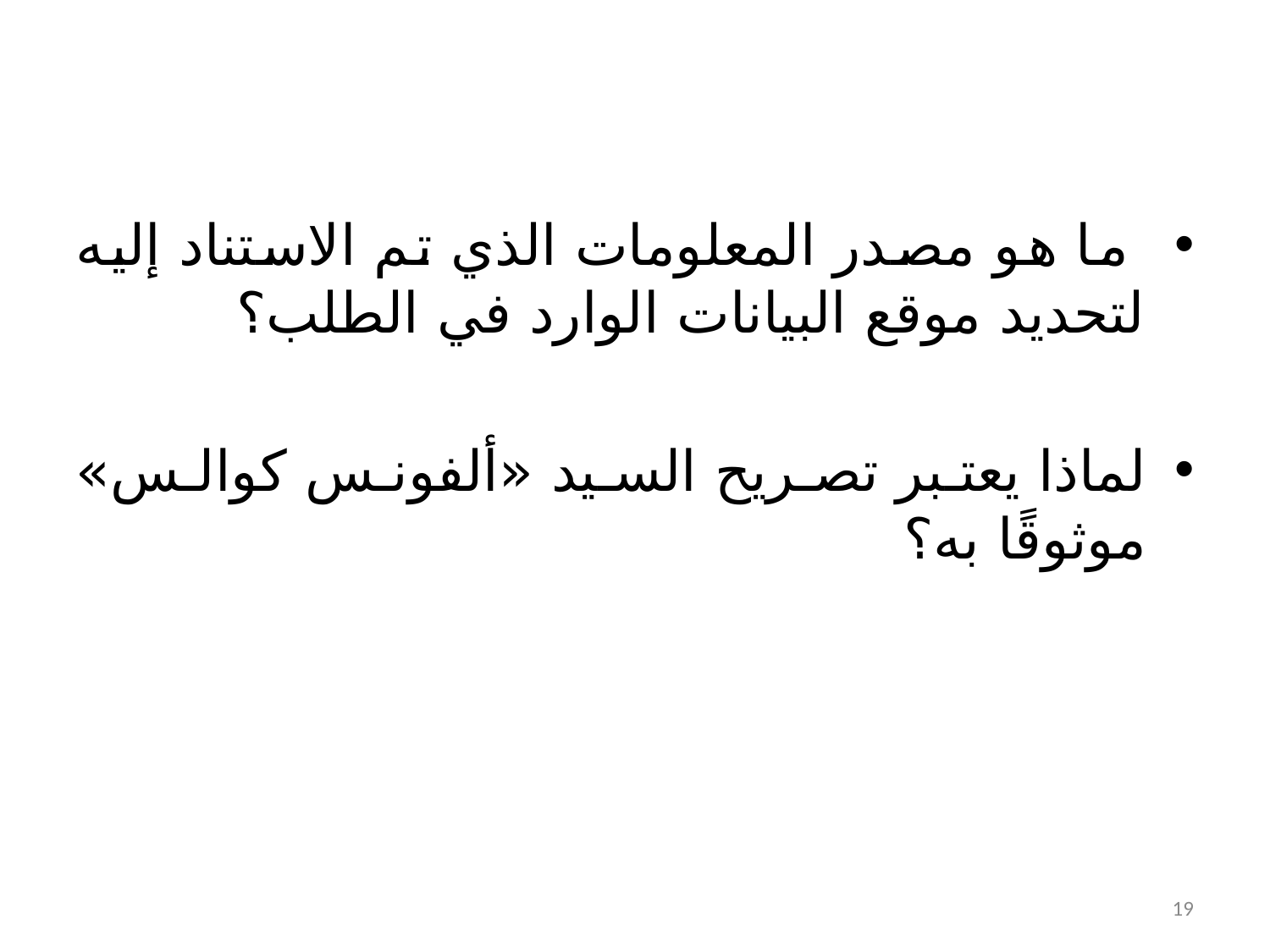

ما هو مصدر المعلومات الذي تم الاستناد إليه لتحديد موقع البيانات الوارد في الطلب؟

لماذا يعتبر تصريح السيد «ألفونس كوالس» موثوقًا به؟

19